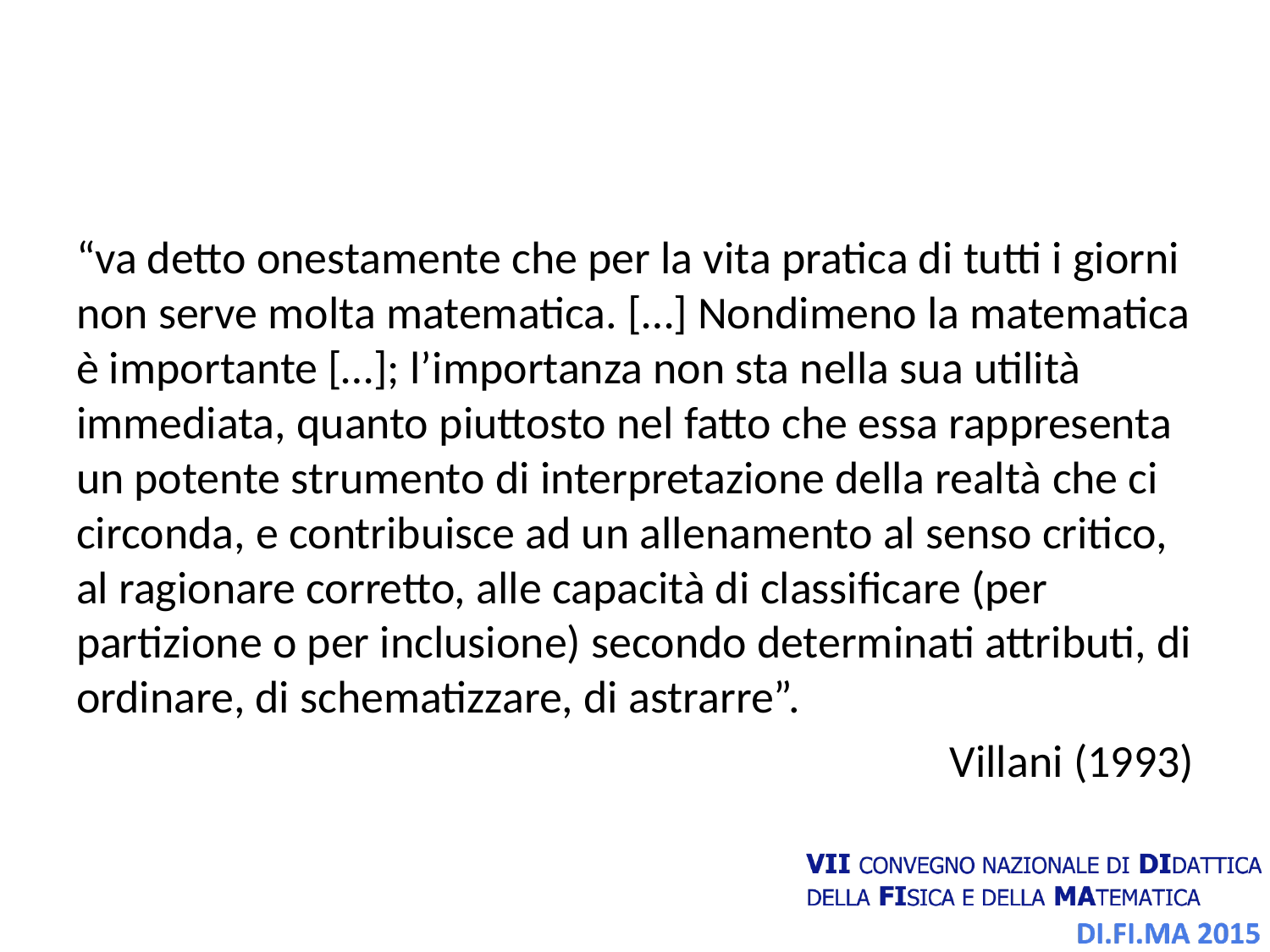

#
“va detto onestamente che per la vita pratica di tutti i giorni non serve molta matematica. […] Nondimeno la matematica è importante […]; l’importanza non sta nella sua utilità immediata, quanto piuttosto nel fatto che essa rappresenta un potente strumento di interpretazione della realtà che ci circonda, e contribuisce ad un allenamento al senso critico, al ragionare corretto, alle capacità di classificare (per partizione o per inclusione) secondo determinati attributi, di ordinare, di schematizzare, di astrarre”.
Villani (1993)